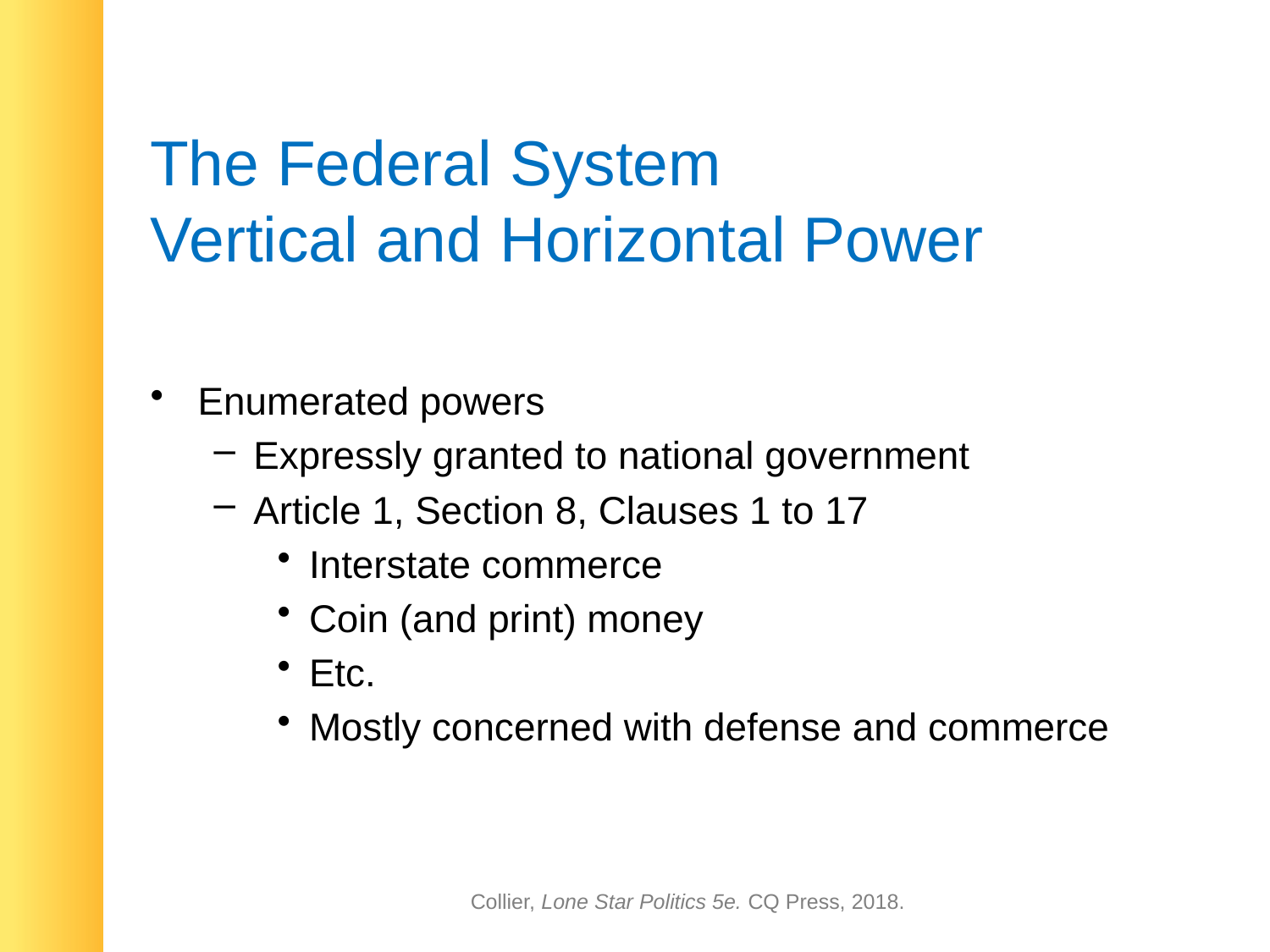

# The Federal System Vertical and Horizontal Power
Enumerated powers
Expressly granted to national government
Article 1, Section 8, Clauses 1 to 17
Interstate commerce
Coin (and print) money
Etc.
Mostly concerned with defense and commerce
Collier, Lone Star Politics 5e. CQ Press, 2018.